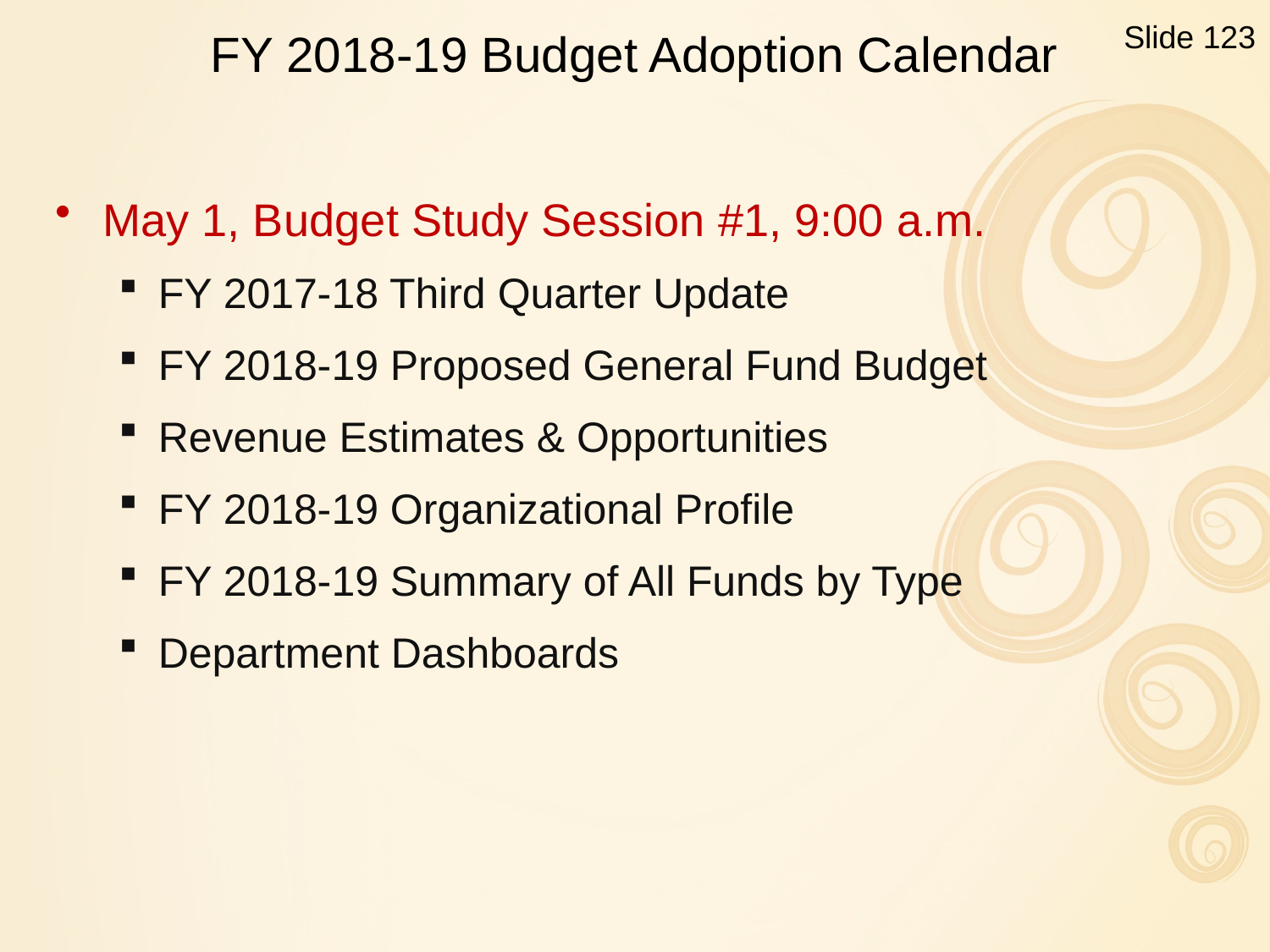

# FY 2018-19 Budget Adoption Calendar
Slide 123

May 1, Budget Study Session #1, 9:00 a.m.
FY 2017-18 Third Quarter Update
FY 2018-19 Proposed General Fund Budget
Revenue Estimates & Opportunities
FY 2018-19 Organizational Profile
FY 2018-19 Summary of All Funds by Type
Department Dashboards